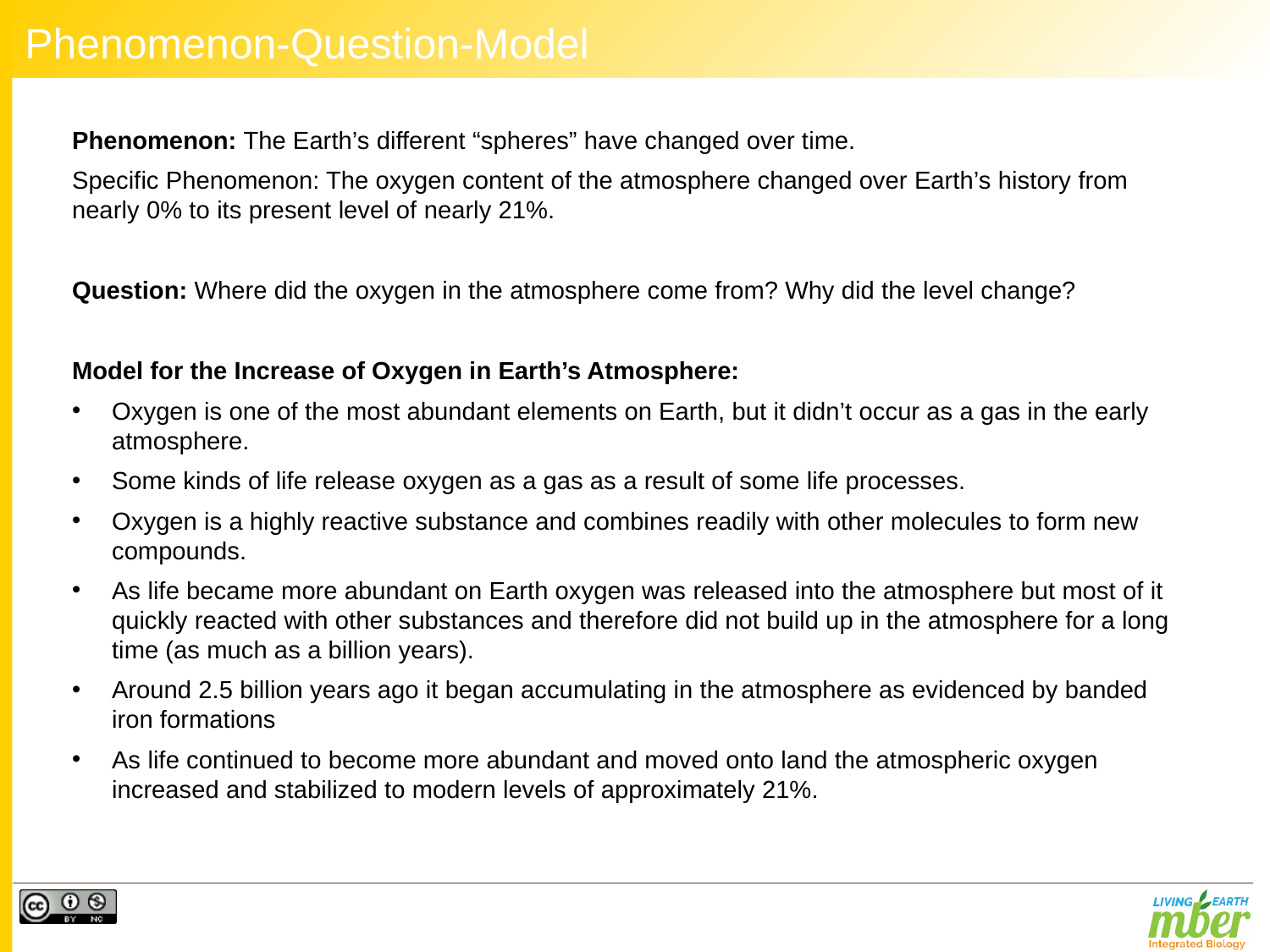

# Phenomenon-Question-Model
Phenomenon: The Earth’s different “spheres” have changed over time.
Specific Phenomenon: The oxygen content of the atmosphere changed over Earth’s history from nearly 0% to its present level of nearly 21%.

Question: Where did the oxygen in the atmosphere come from? Why did the level change?

Model for the Increase of Oxygen in Earth’s Atmosphere:
Oxygen is one of the most abundant elements on Earth, but it didn’t occur as a gas in the early atmosphere.
Some kinds of life release oxygen as a gas as a result of some life processes.
Oxygen is a highly reactive substance and combines readily with other molecules to form new compounds.
As life became more abundant on Earth oxygen was released into the atmosphere but most of it quickly reacted with other substances and therefore did not build up in the atmosphere for a long time (as much as a billion years).
Around 2.5 billion years ago it began accumulating in the atmosphere as evidenced by banded iron formations
As life continued to become more abundant and moved onto land the atmospheric oxygen increased and stabilized to modern levels of approximately 21%.